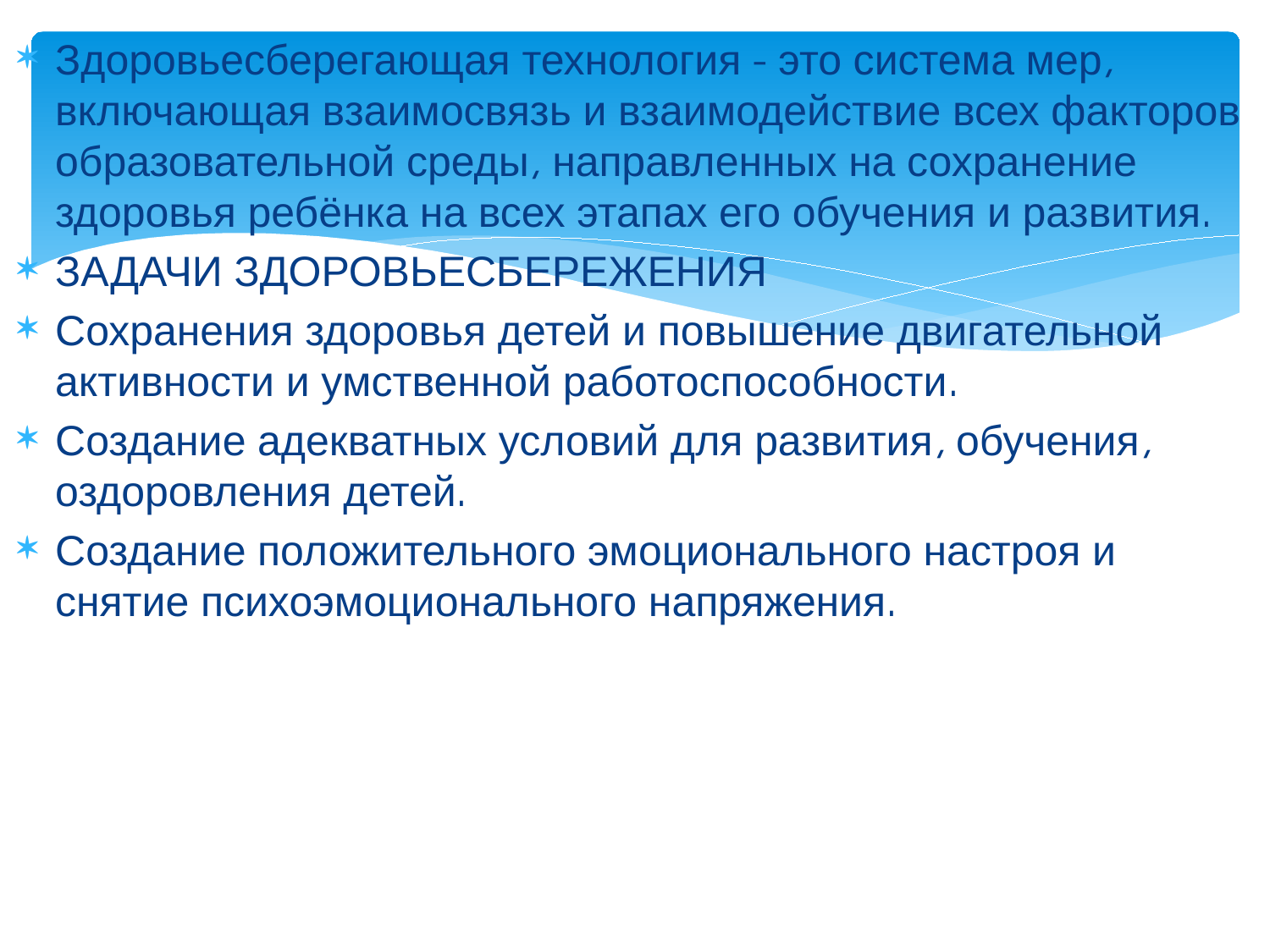

Здоровьесберегающая технология - это система мер, включающая взаимосвязь и взаимодействие всех факторов образовательной среды, направленных на сохранение здоровья ребёнка на всех этапах его обучения и развития.
ЗАДАЧИ ЗДОРОВЬЕСБЕРЕЖЕНИЯ
Сохранения здоровья детей и повышение двигательной активности и умственной работоспособности.
Создание адекватных условий для развития, обучения, оздоровления детей.
Создание положительного эмоционального настроя и снятие психоэмоционального напряжения.